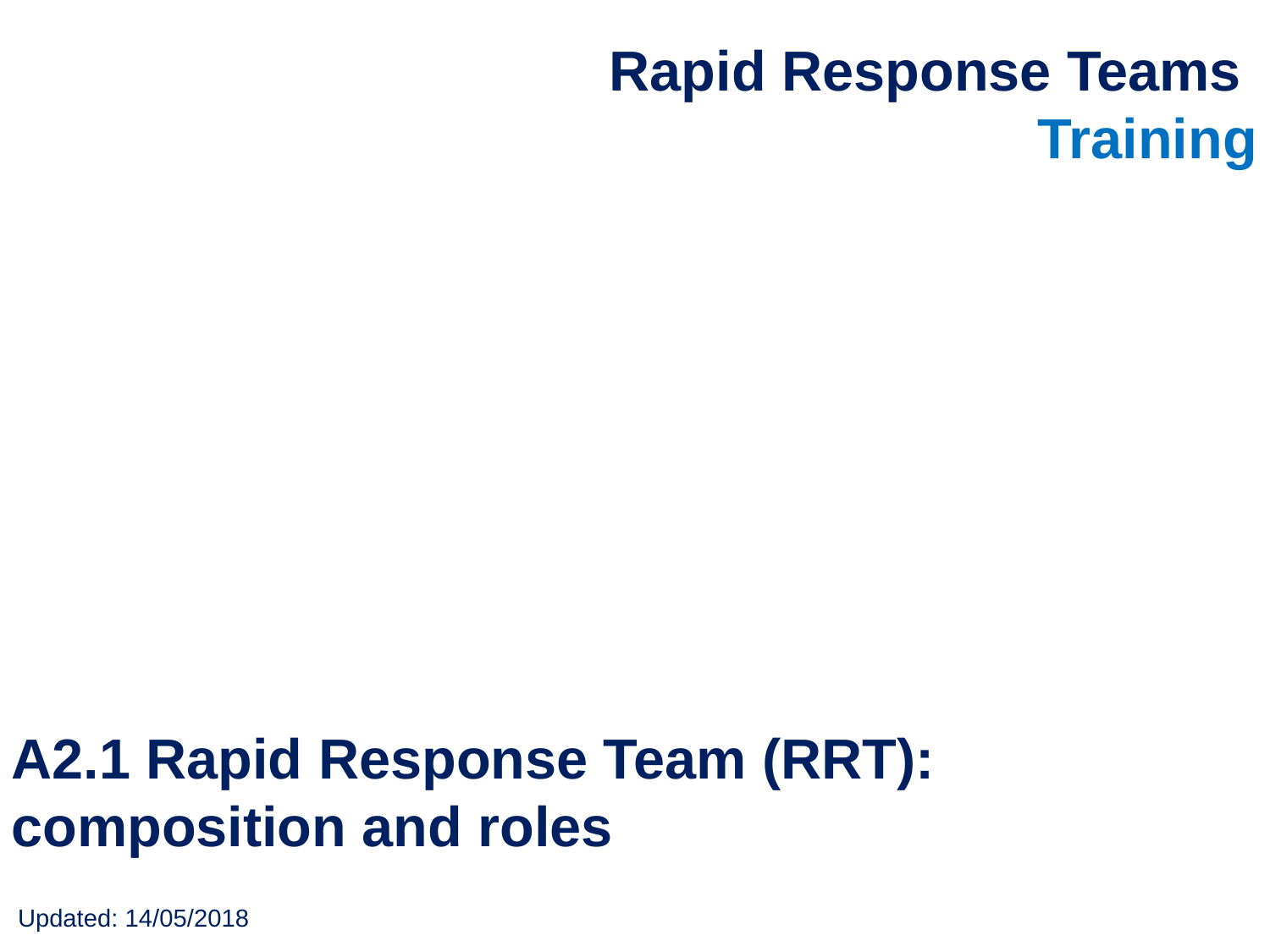

# Rapid Response Teams Training
A2.1 Rapid Response Team (RRT): composition and roles
Updated: 14/05/2018